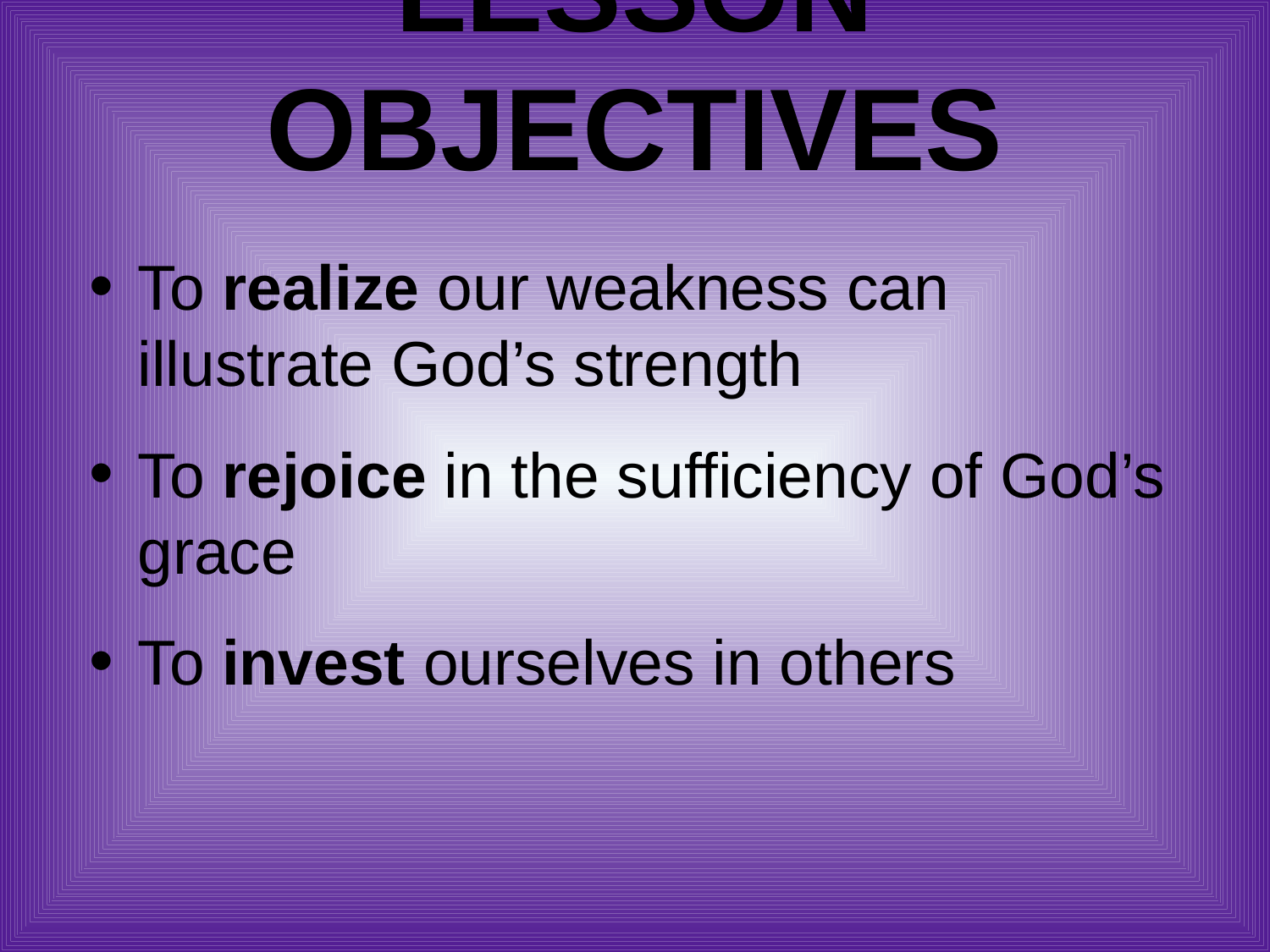

# Lesson Objectives
To realize our weakness can illustrate God’s strength
To rejoice in the sufficiency of God’s grace
To invest ourselves in others